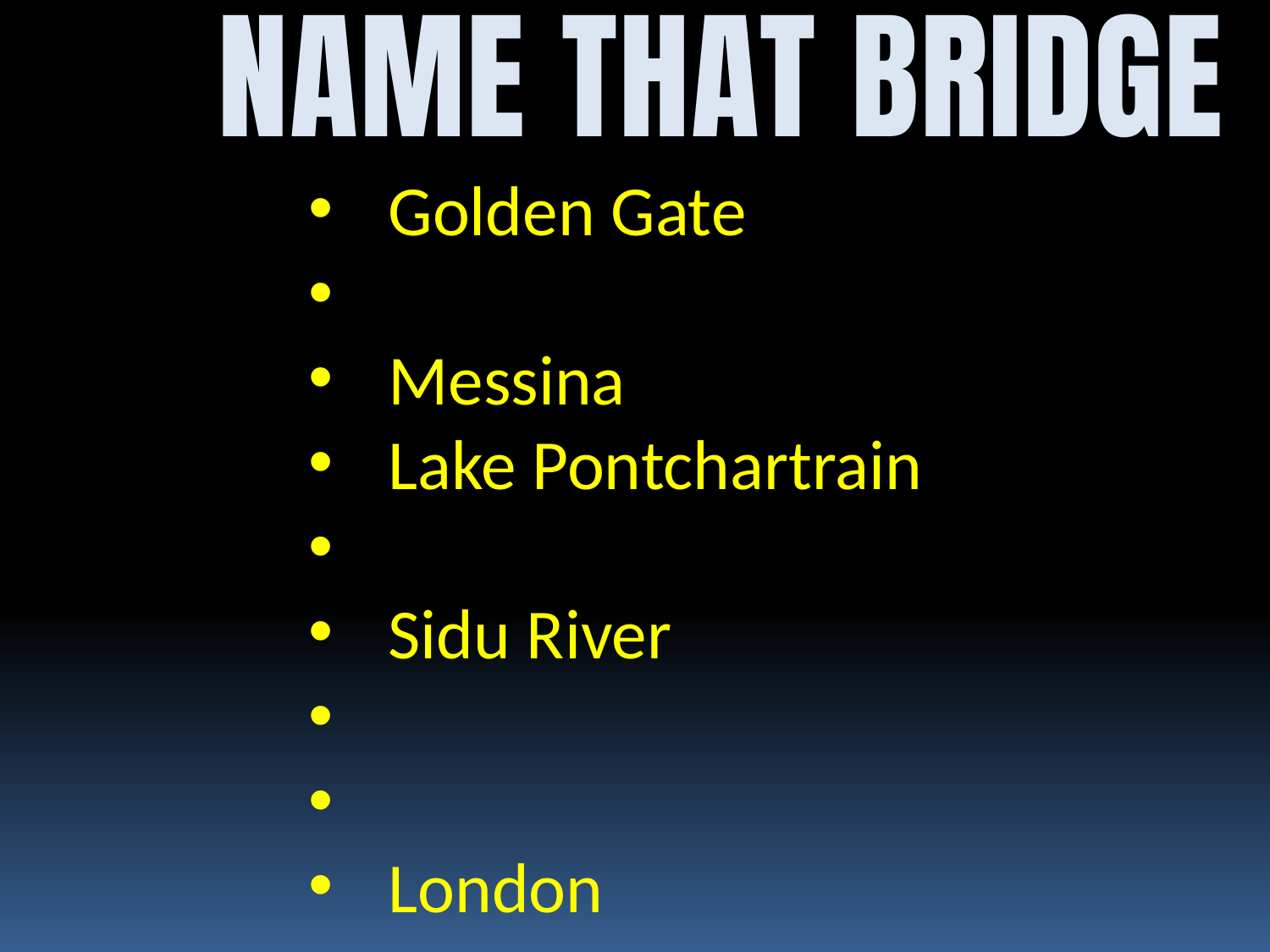

NAME THAT BRIDGE
Golden Gate

Messina
Lake Pontchartrain

Sidu River

London